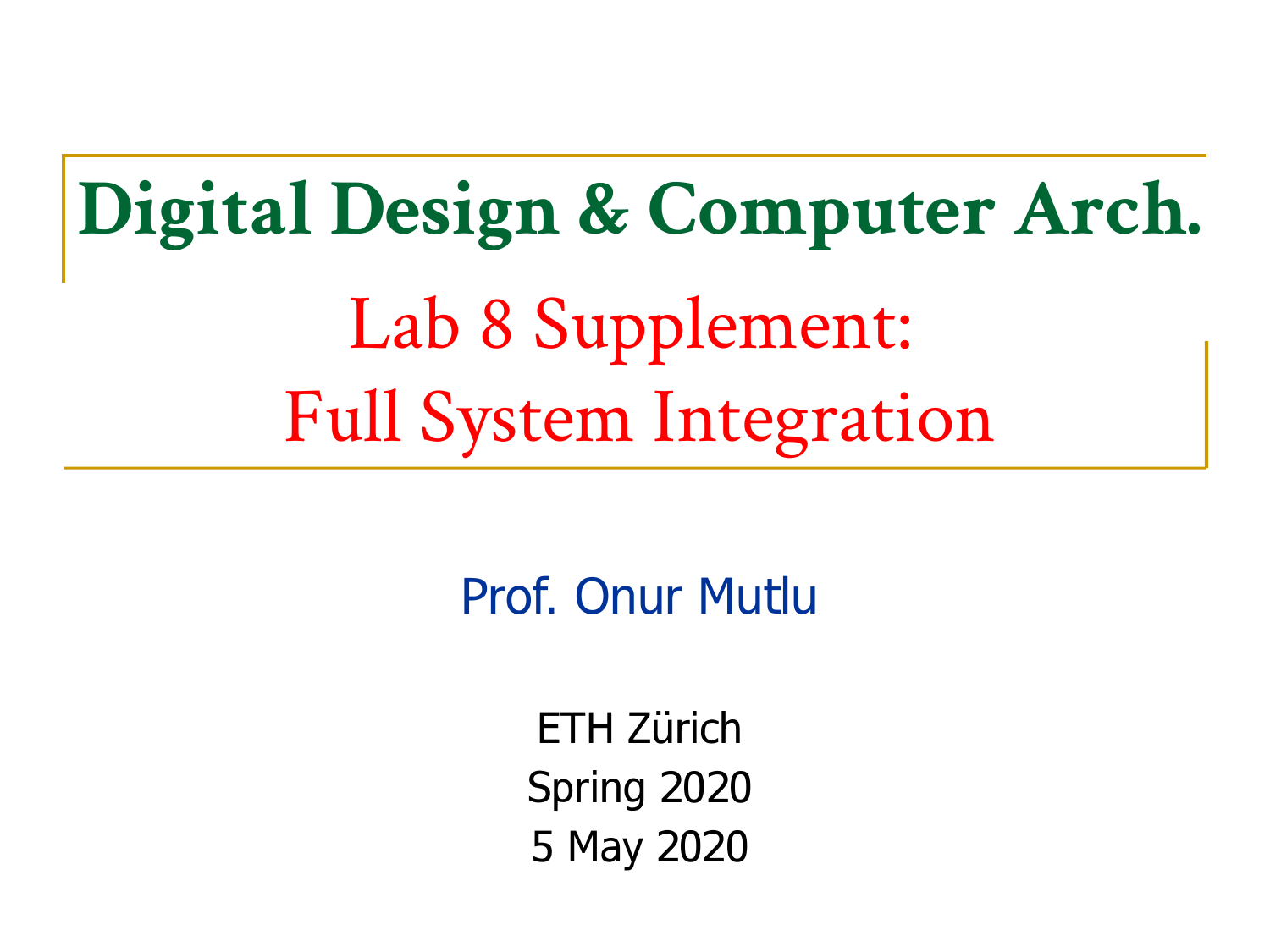

# Digital Design & Computer Arch. Lab 8 Supplement: Full System Integration

Prof. Onur Mutlu

ETH Zürich
Spring 2020
5 May 2020